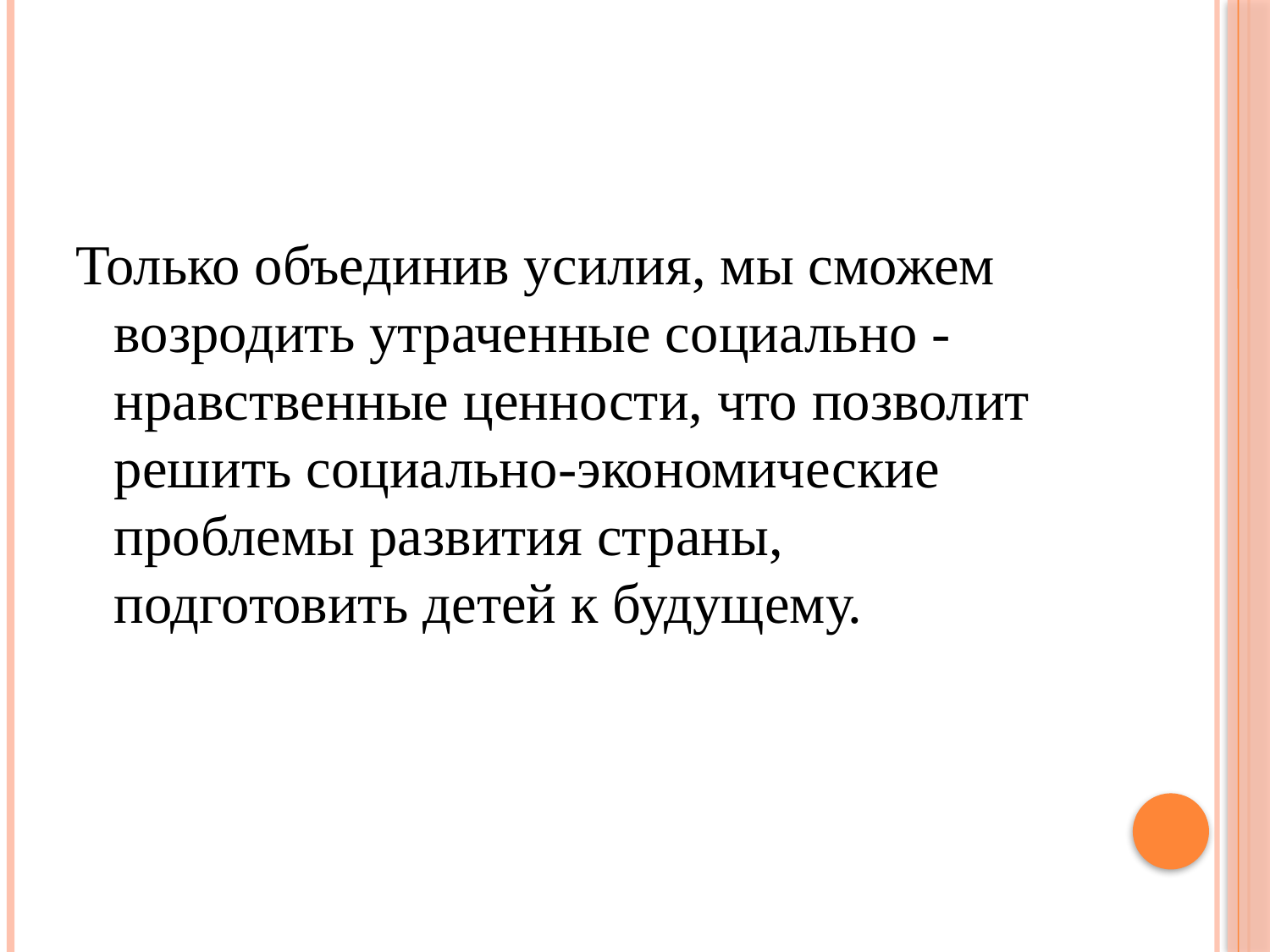

#
Только объединив усилия, мы сможем возродить утраченные социально - нравственные ценности, что позволит решить социально-экономические проблемы развития страны, подготовить детей к будущему.